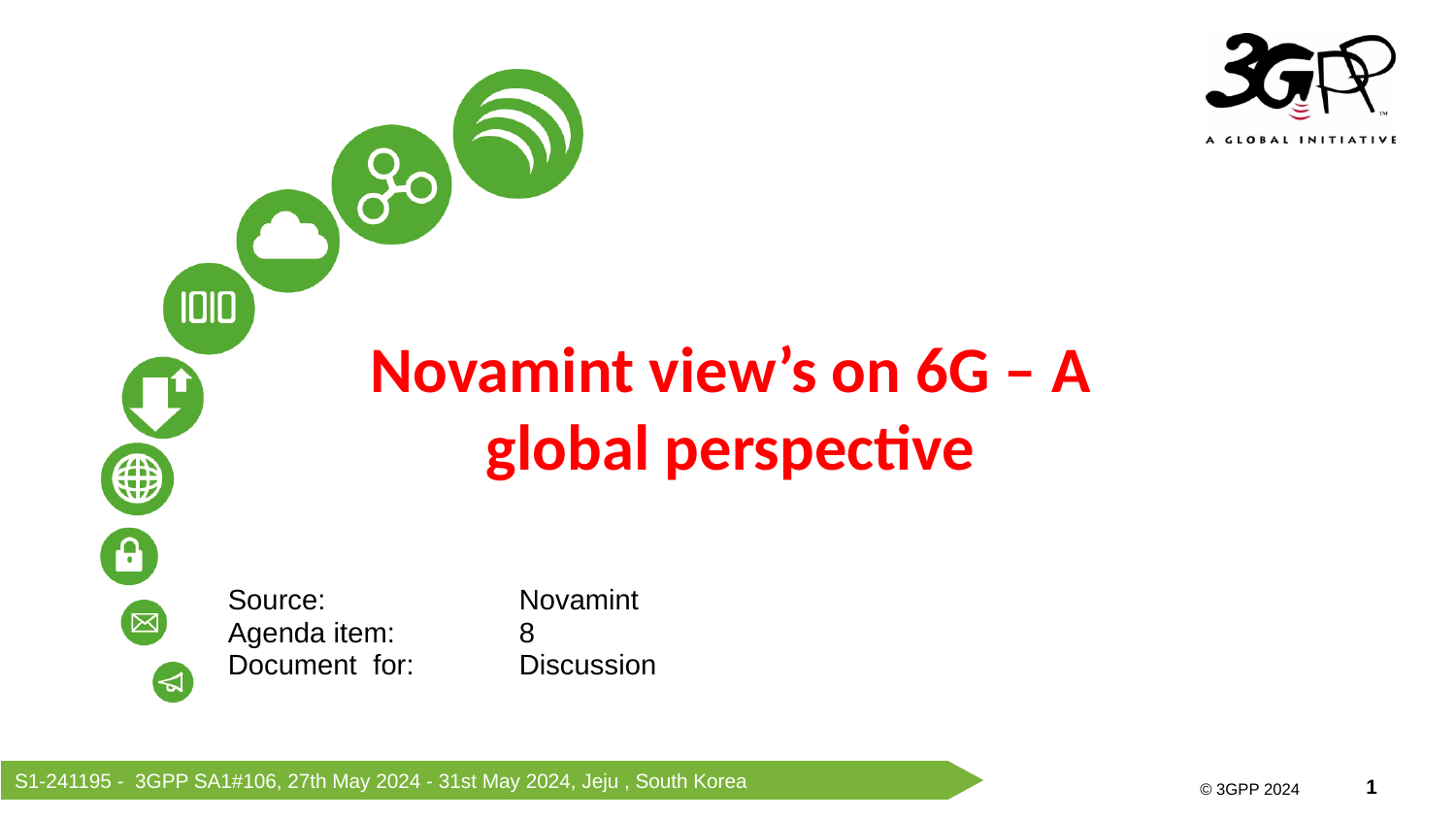

Novamint view’s on 6G – A global perspective
Source: 		Novamint
Agenda item: 	8
Document  for:	Discussion
S1-241195 -  3GPP SA1#106, 27th May 2024 - 31st May 2024, Jeju , South Korea

© 3GPP 2024